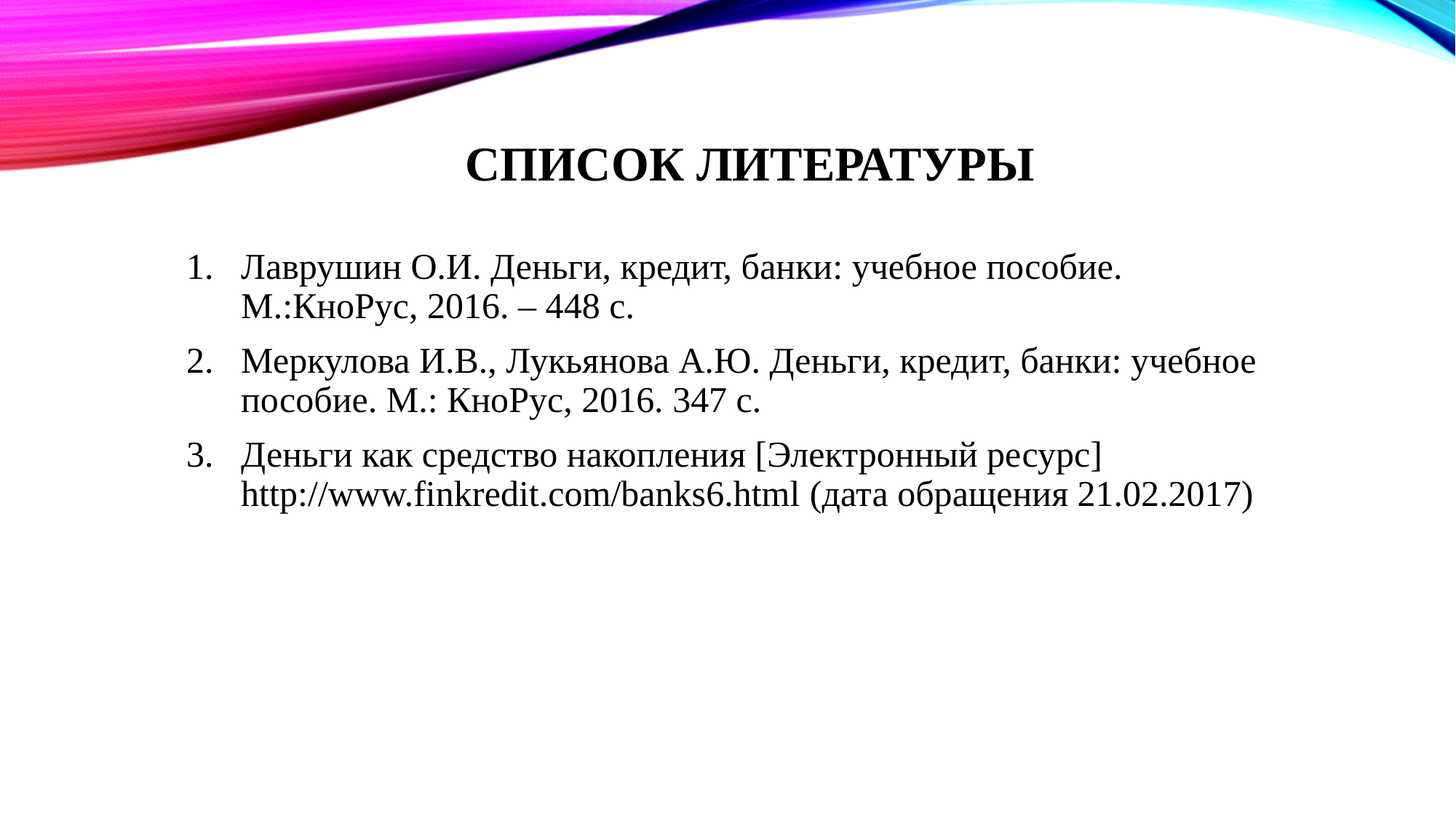

# Список литературы
Лаврушин О.И. Деньги, кредит, банки: учебное пособие. М.:КноРус, 2016. – 448 с.
Меркулова И.В., Лукьянова А.Ю. Деньги, кредит, банки: учебное пособие. М.: КноРус, 2016. 347 с.
Деньги как средство накопления [Электронный ресурс] http://www.finkredit.com/banks6.html (дата обращения 21.02.2017)